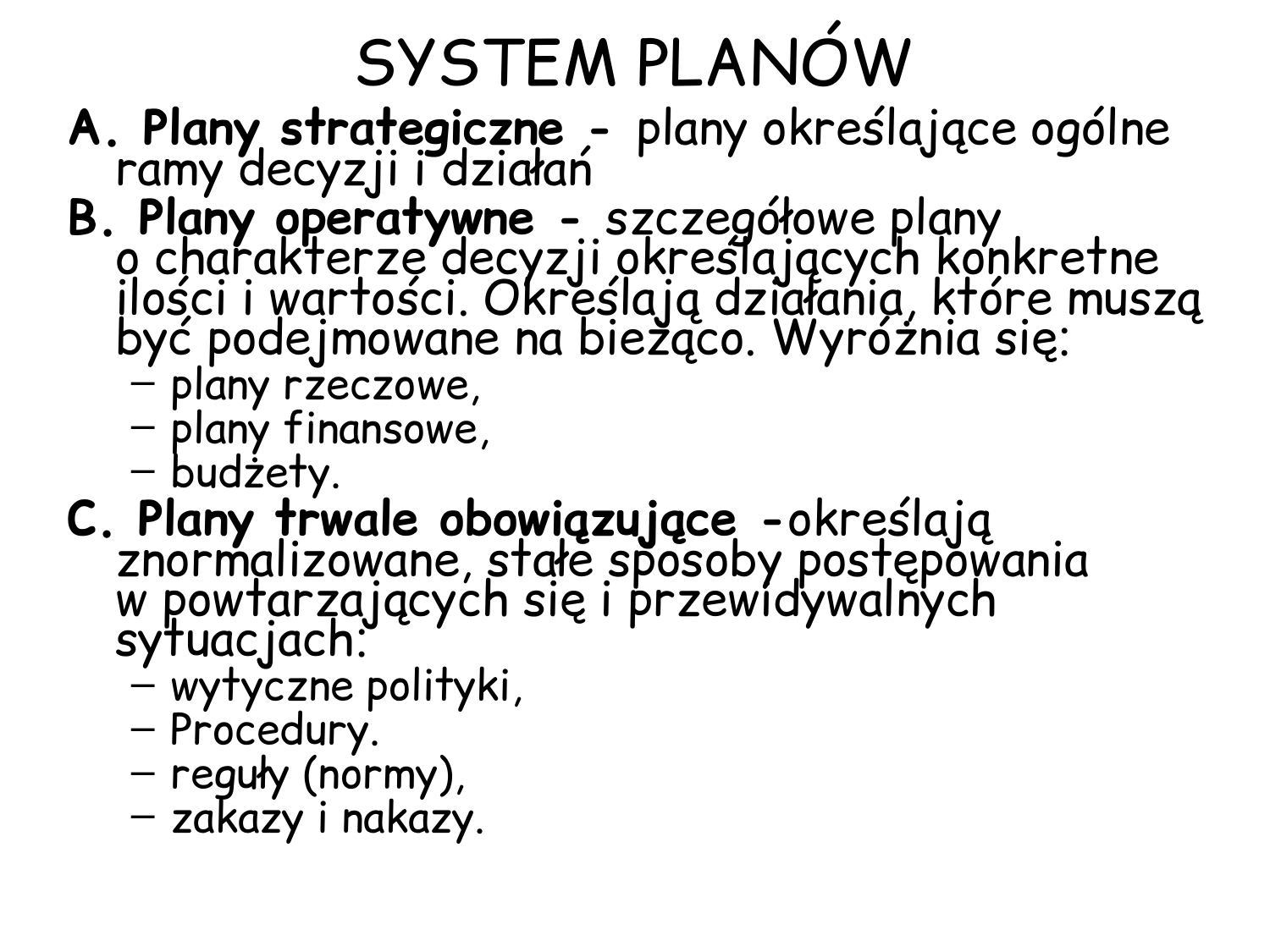

# SYSTEM PLANÓW
A. Plany strategiczne - plany określające ogólne ramy decyzji i działań
B. Plany operatywne - szczegółowe plany
o charakterze decyzji określających konkretne ilości i wartości. Określają działania, które muszą być podejmowane na bieżąco. Wyróżnia się:
plany rzeczowe,
plany finansowe,
budżety.
C. Plany trwale obowiązujące -określają znormalizowane, stałe sposoby postępowania
w powtarzających się i przewidywalnych sytuacjach:
wytyczne polityki,
Procedury.
reguły (normy),
zakazy i nakazy.